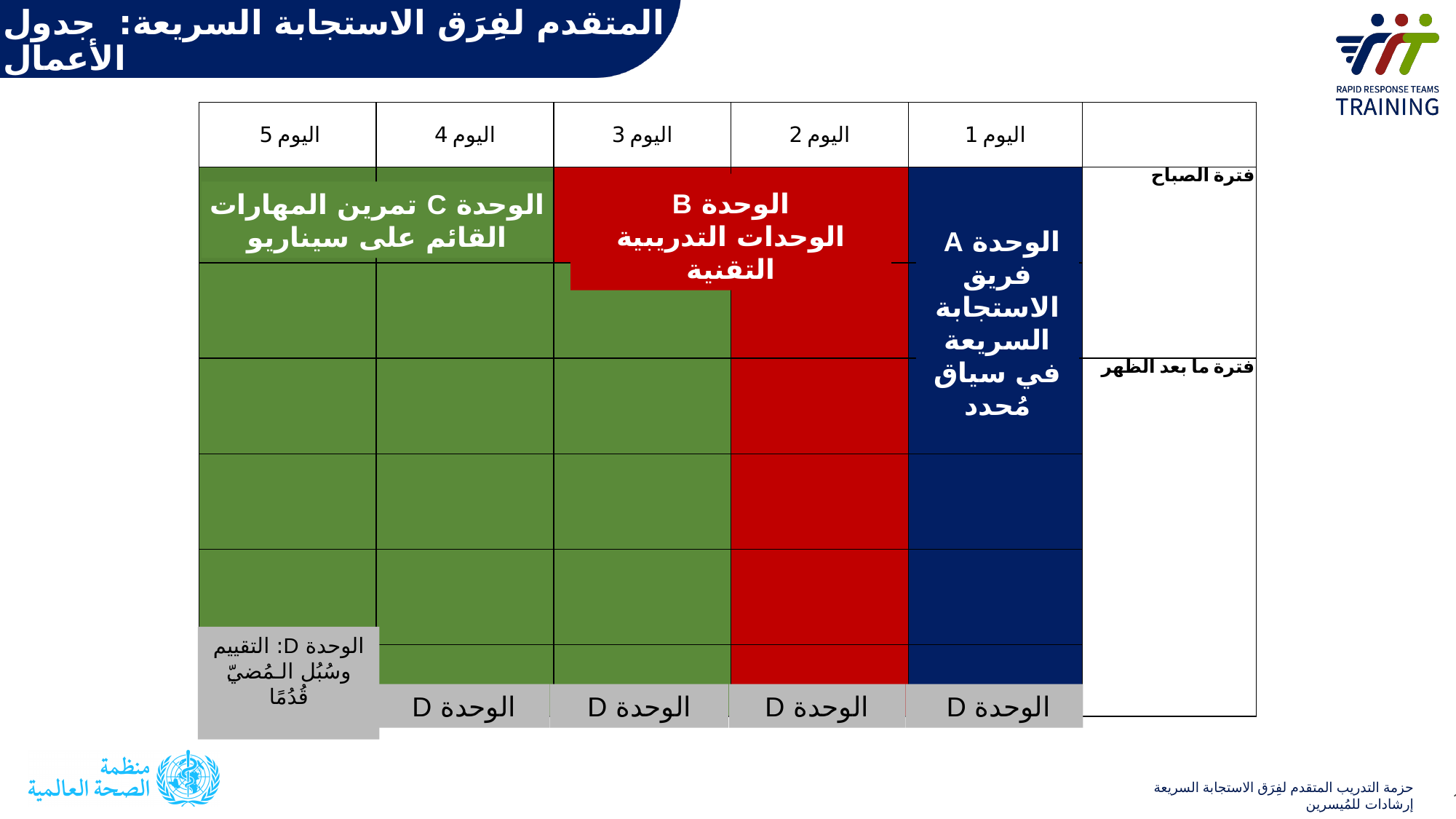

5. حزمة التدريب المتقدم لفِرَق الاستجابة السريعة:  جدول الأعمال
| اليوم 5 | اليوم 4 | اليوم 3 | اليوم 2 | اليوم 1 |  |
| --- | --- | --- | --- | --- | --- |
|  |  |  |  |  | فترة الصباح |
|  |  |  |  |  |  |
|  |  |  |  |  | فترة ما بعد الظهر |
|  |  |  |  |  |  |
|  |  |  |  |  |  |
|  |  |  |  |  |  |
الوحدة B
الوحدات التدريبية التقنية
الوحدة C تمرين المهارات القائم على سيناريو

الوحدة A
فريق الاستجابة السريعة في سياق مُحدد
الوحدة D: التقييم وسُبُل الـمُضيِّ قُدُمًا

الوحدة D
الوحدة D
الوحدة D
الوحدة D